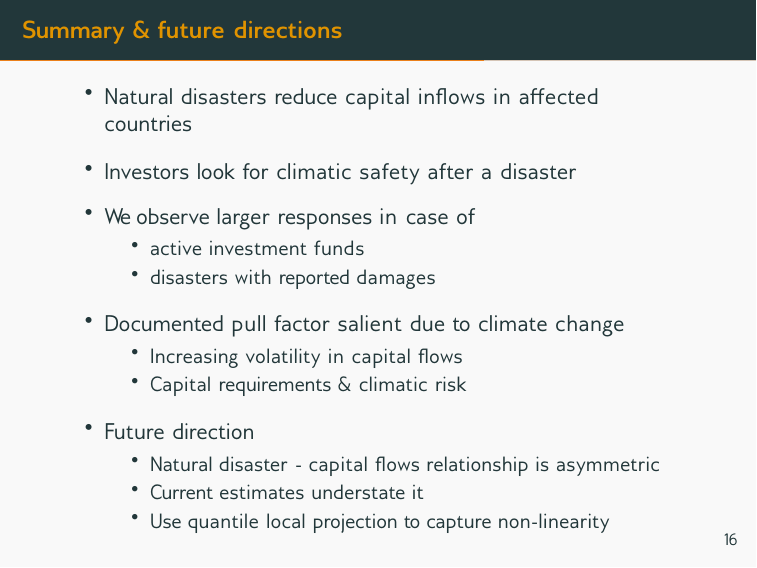

# Summary & future directions

Natural disasters reduce capital inflows in affected countries
Investors look for climatic safety after a disaster
We observe larger responses in case of
active investment funds
disasters with reported damages
Documented pull factor salient due to climate change
Increasing volatility in capital flows
Capital requirements & climatic risk
Future direction
Natural disaster - capital flows relationship is asymmetric
Current estimates understate it
Use quantile local projection to capture non-linearity
16